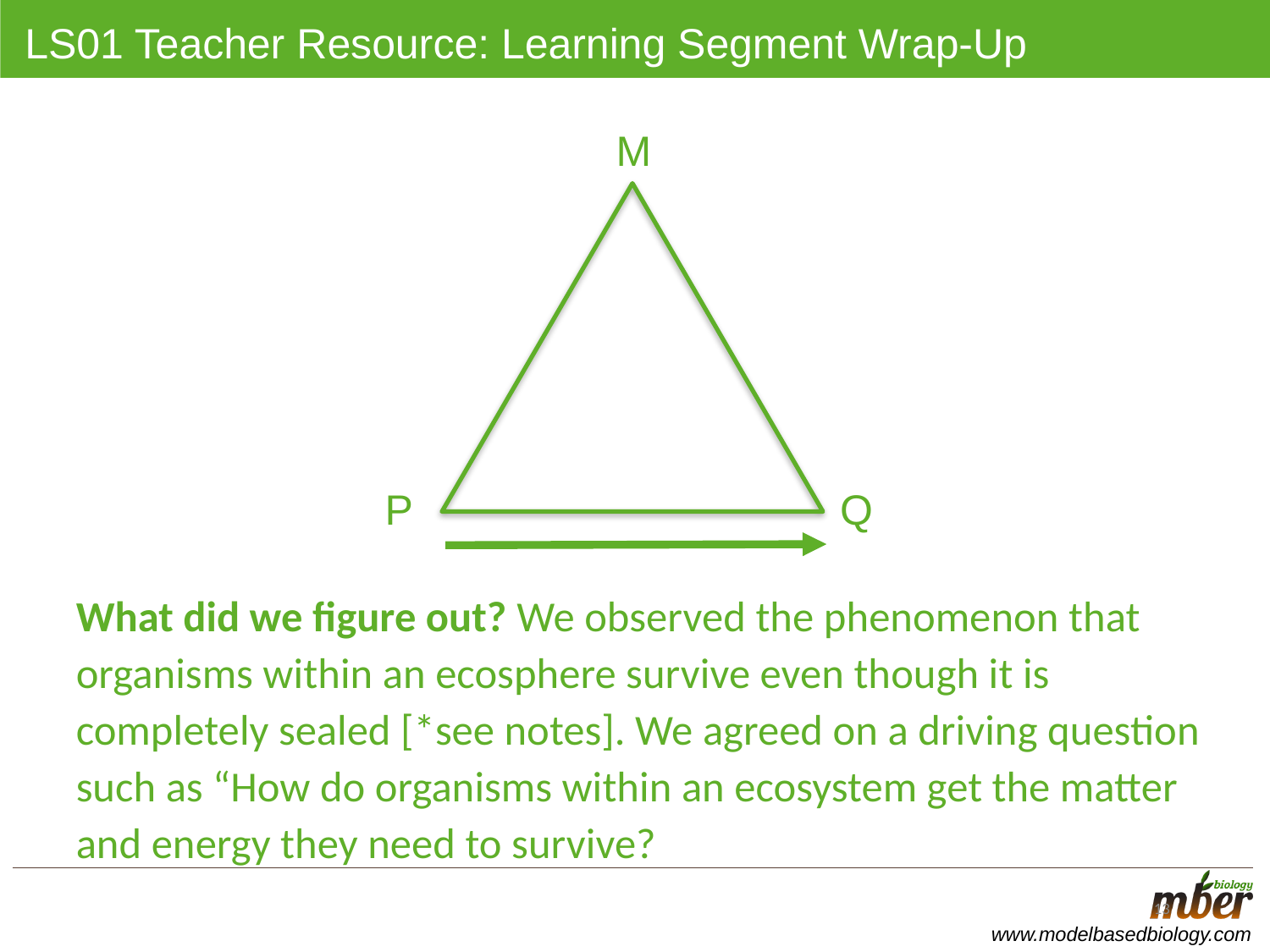

# LS01 Teacher Resource: Learning Segment Wrap-Up
M

P
Q
What did we figure out? We observed the phenomenon that organisms within an ecosphere survive even though it is completely sealed [*see notes]. We agreed on a driving question such as “How do organisms within an ecosystem get the matter and energy they need to survive?
13